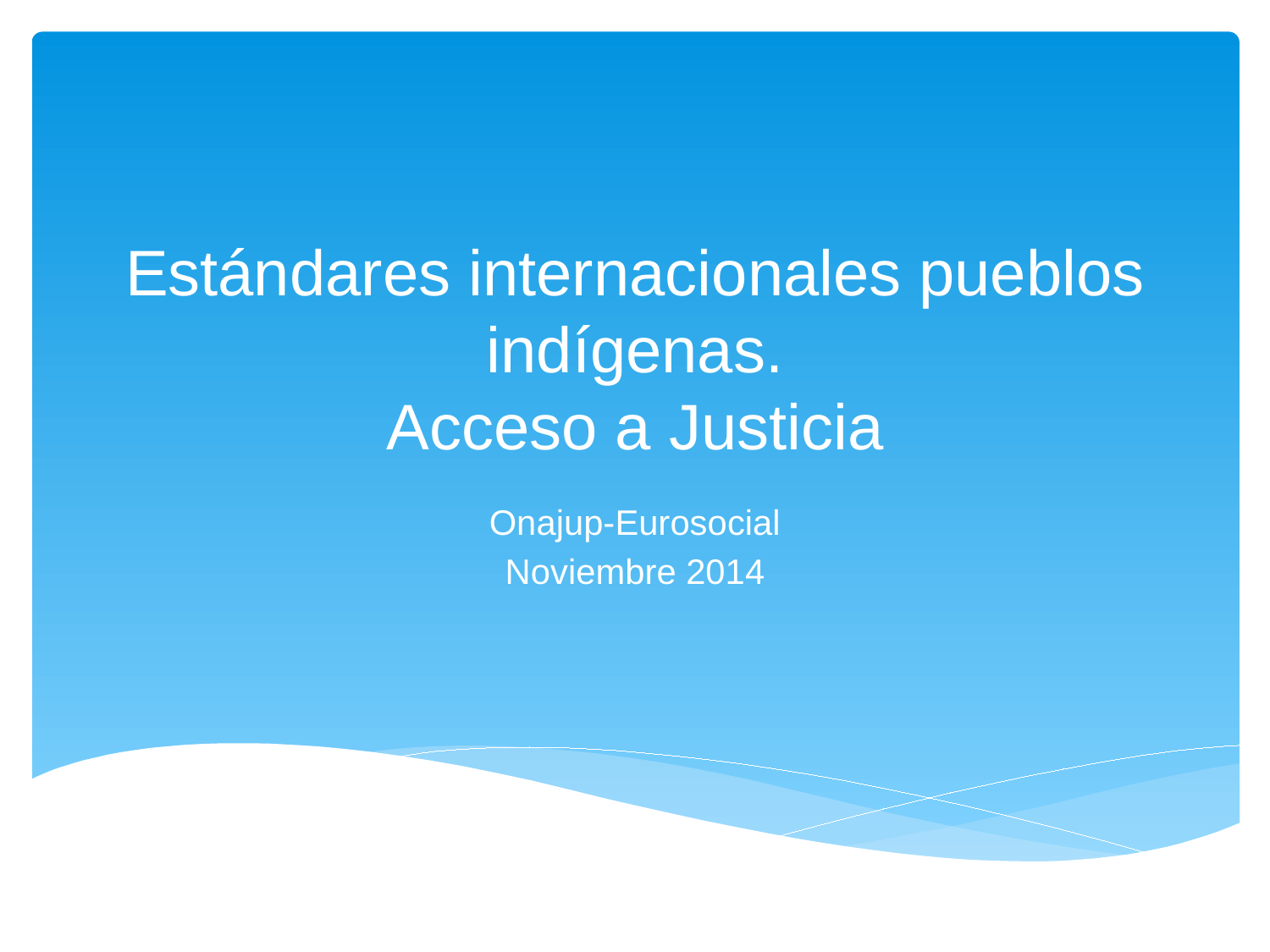

# Estándares internacionales pueblos indígenas. Acceso a Justicia
Onajup-Eurosocial
Noviembre 2014